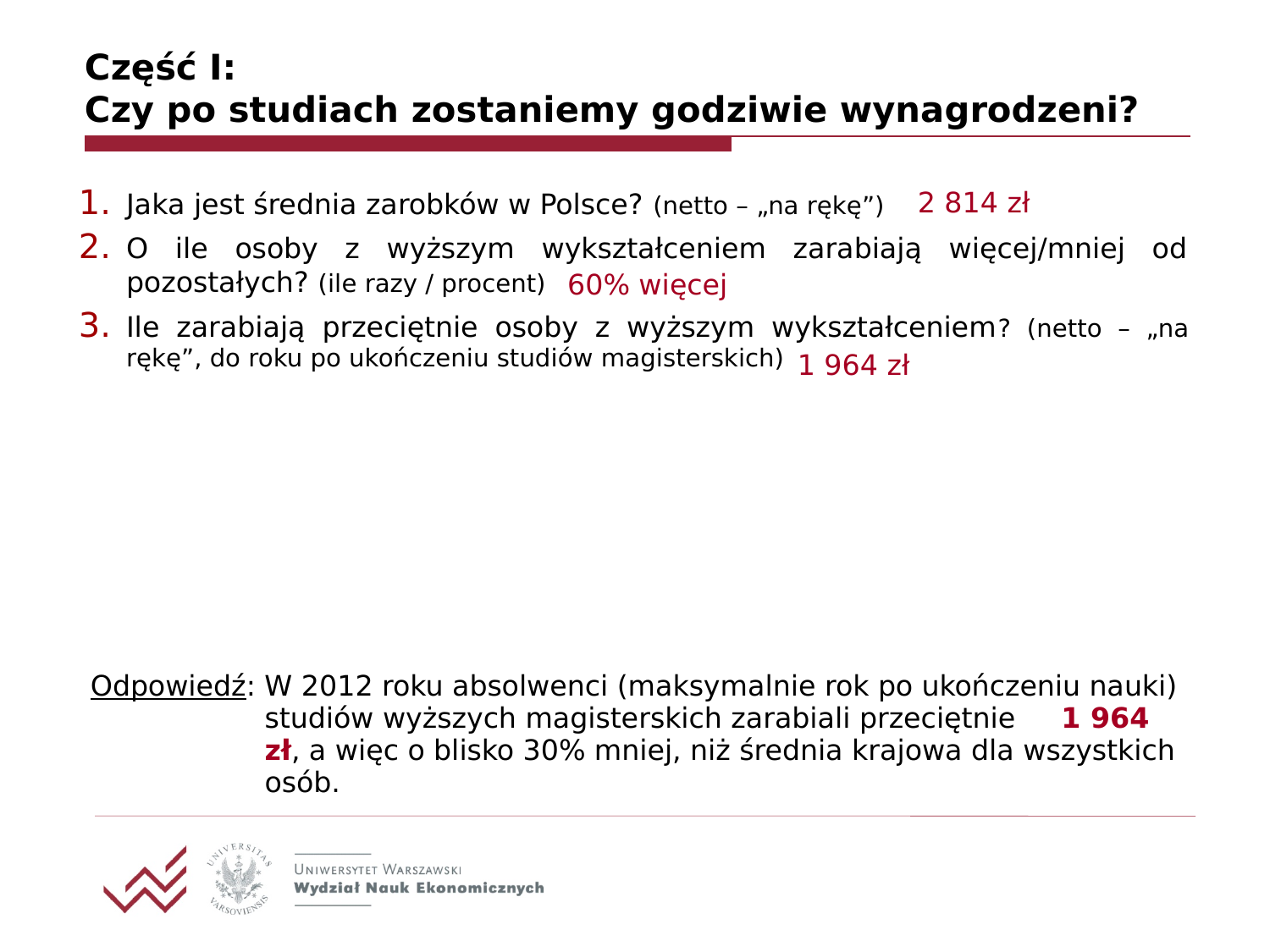

# Część I: Czy po studiach zostaniemy godziwie wynagrodzeni?
2 814 zł
Jaka jest średnia zarobków w Polsce? (netto – „na rękę”)
O ile osoby z wyższym wykształceniem zarabiają więcej/mniej od pozostałych? (ile razy / procent)
Ile zarabiają przeciętnie osoby z wyższym wykształceniem? (netto – „na rękę”, do roku po ukończeniu studiów magisterskich)

60% więcej
1 964 zł
Odpowiedź: W 2012 roku absolwenci (maksymalnie rok po ukończeniu nauki) studiów wyższych magisterskich zarabiali przeciętnie     1 964 zł, a więc o blisko 30% mniej, niż średnia krajowa dla wszystkich osób.